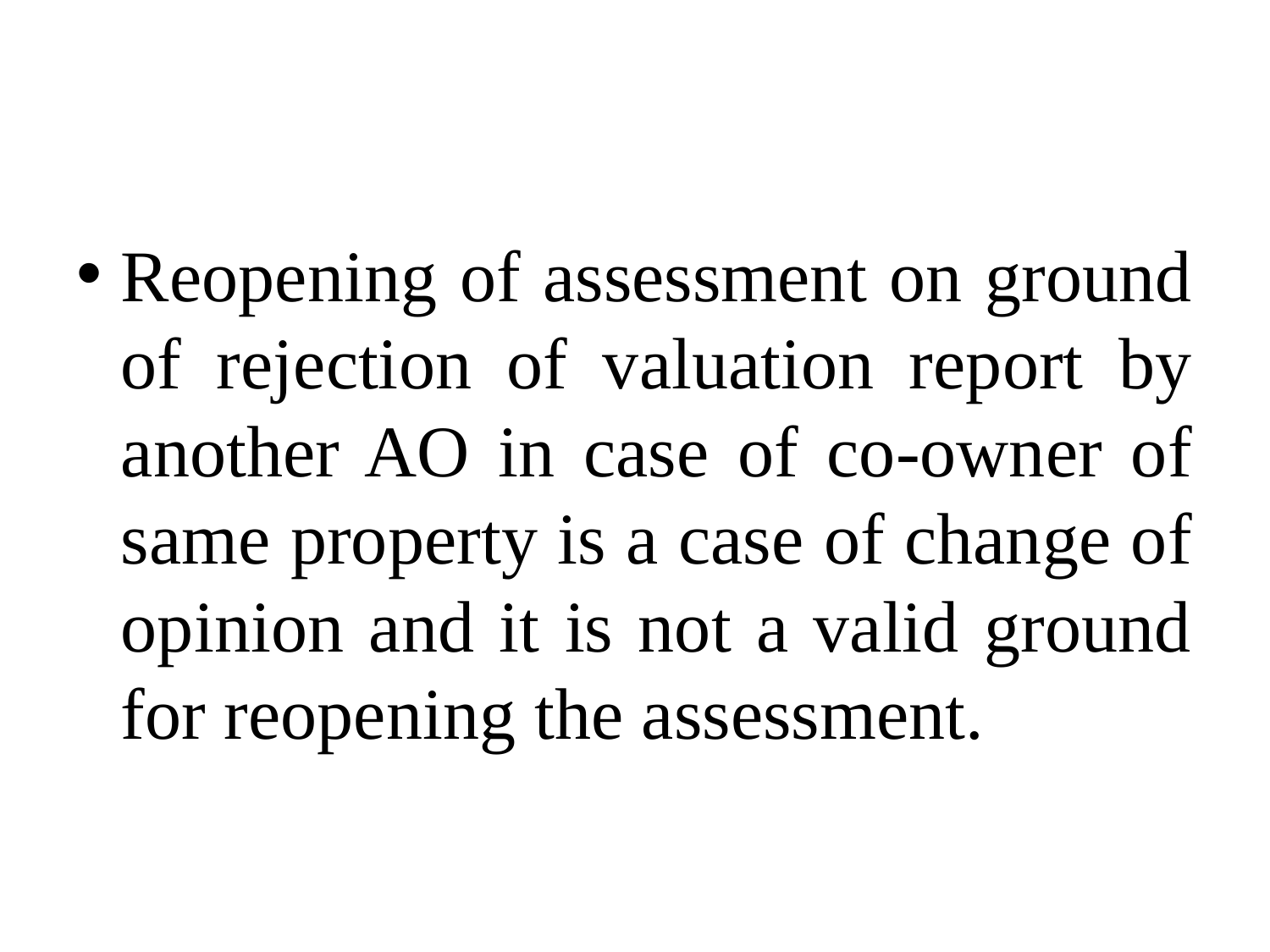

#
Reopening of assessment on ground of rejection of valuation report by another AO in case of co-owner of same property is a case of change of opinion and it is not a valid ground for reopening the assessment.